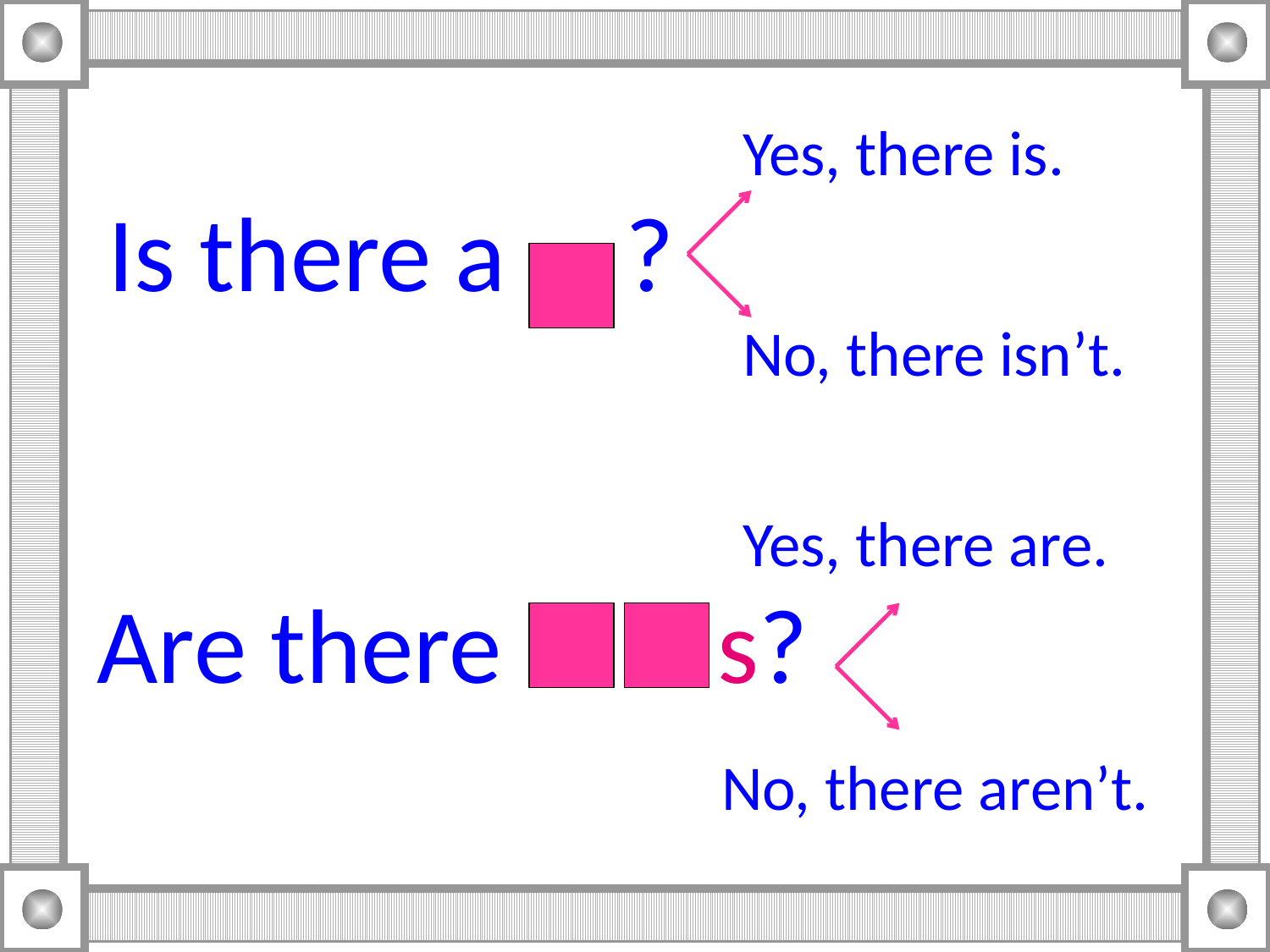

Yes, there is.
Is there a     ?

No, there isn’t.
Yes, there are.
Are there         s?

No, there aren’t.